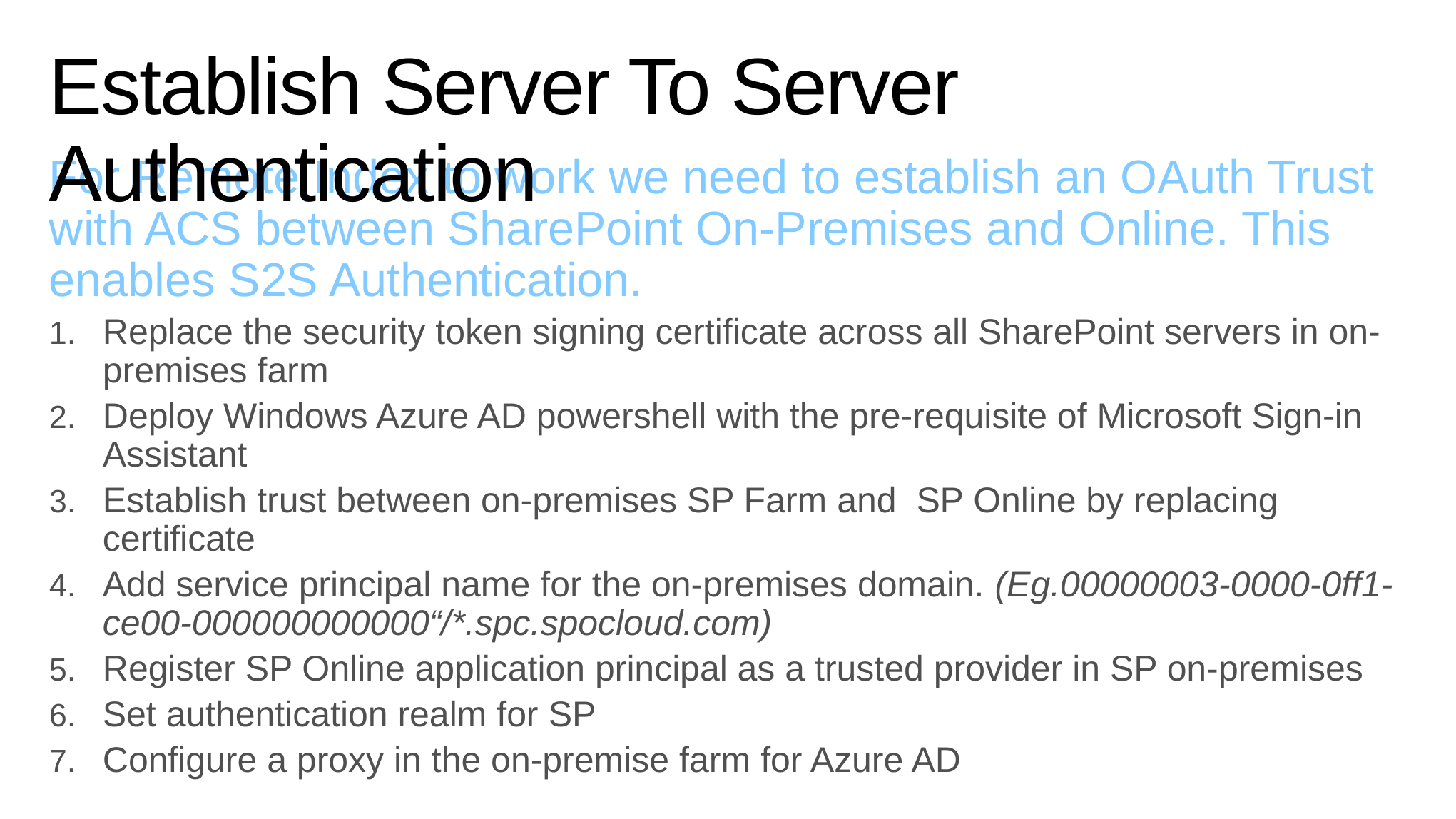

# Establish Server To Server Authentication
For Remote Index to work we need to establish an OAuth Trust with ACS between SharePoint On-Premises and Online. This enables S2S Authentication.
Replace the security token signing certificate across all SharePoint servers in on-premises farm
Deploy Windows Azure AD powershell with the pre-requisite of Microsoft Sign-in Assistant
Establish trust between on-premises SP Farm and  SP Online by replacing certificate
Add service principal name for the on-premises domain. (Eg.00000003-0000-0ff1-ce00-000000000000“/*.spc.spocloud.com)
Register SP Online application principal as a trusted provider in SP on-premises
Set authentication realm for SP
Configure a proxy in the on-premise farm for Azure AD